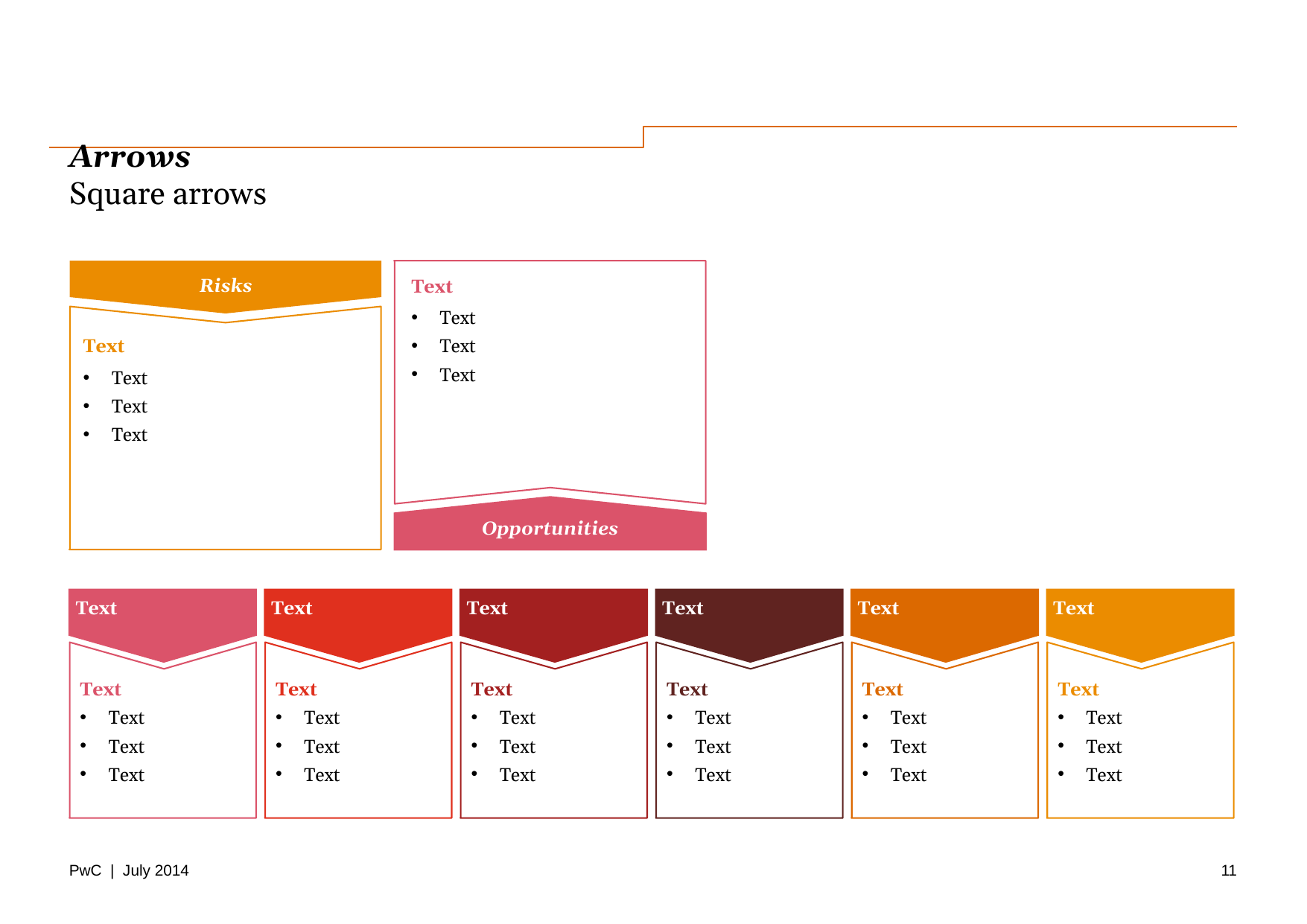

# Arrows Square arrows
Risks

Text
Text
Text
Text

Text
Text
Text
Text
Opportunities
Text
Text
Text
Text
Text
Text

Text
Text
Text
Text
Text
Text
Text
Text
Text
Text
Text
Text
Text
Text
Text
Text
Text
Text
Text
Text
Text
Text
Text
Text
11